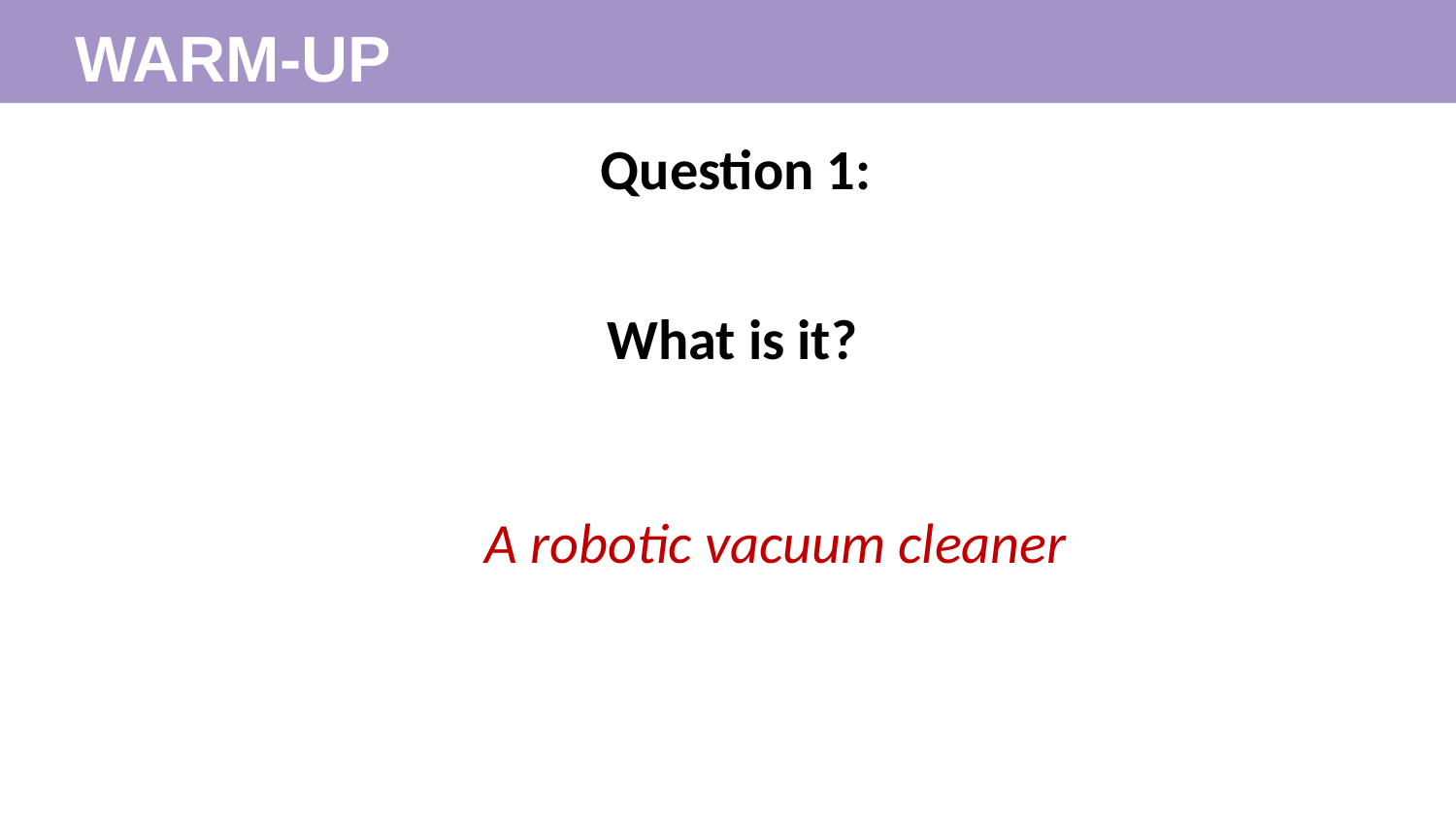

WARM-UP
Question 1:
What is it?
A robotic vacuum cleaner